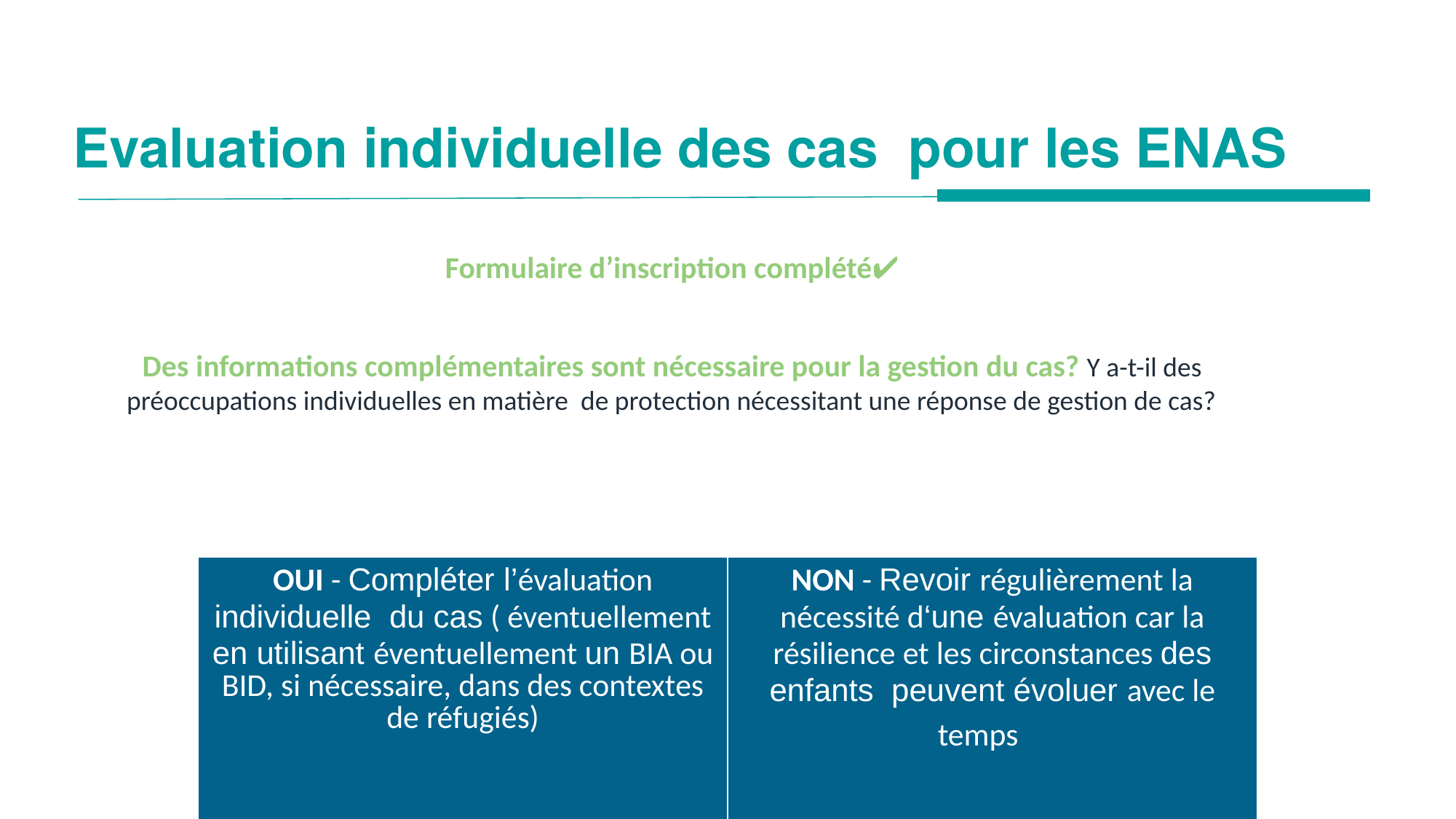

# Evaluation individuelle des cas  pour les ENAS

Formulaire d’inscription complété✔

Des informations complémentaires sont nécessaire pour la gestion du cas? Y a-t-il des préoccupations individuelles en matière  de protection nécessitant une réponse de gestion de cas?

| OUI - Compléter l’évaluation individuelle du cas ( éventuellement en utilisant éventuellement un BIA ou BID, si nécessaire, dans des contextes de réfugiés) | NON - Revoir régulièrement la nécessité d‘une évaluation car la résilience et les circonstances des enfants peuvent évoluer avec le temps |
| --- | --- |